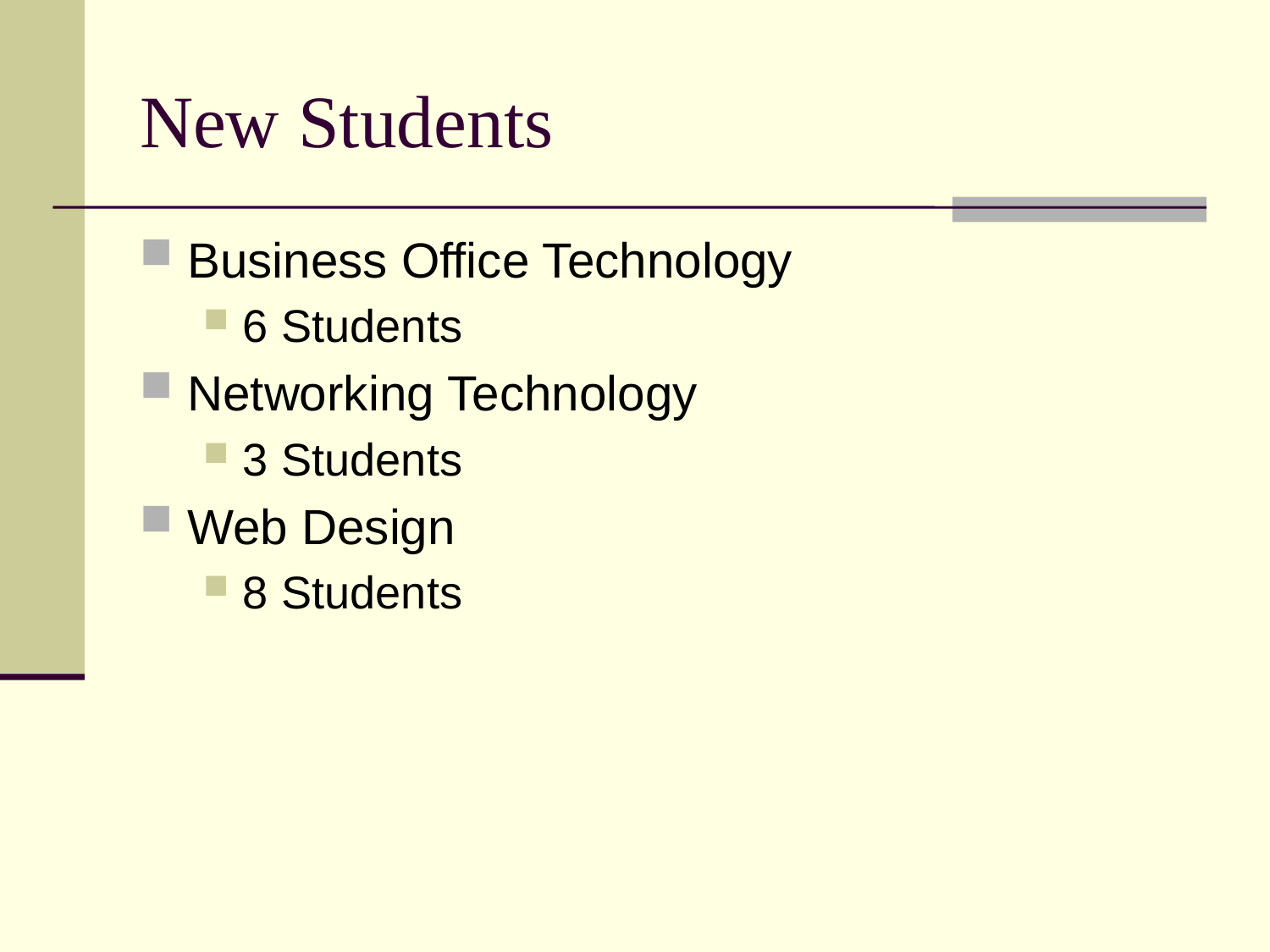

# New Students
Business Office Technology
6 Students
Networking Technology
3 Students
Web Design
8 Students